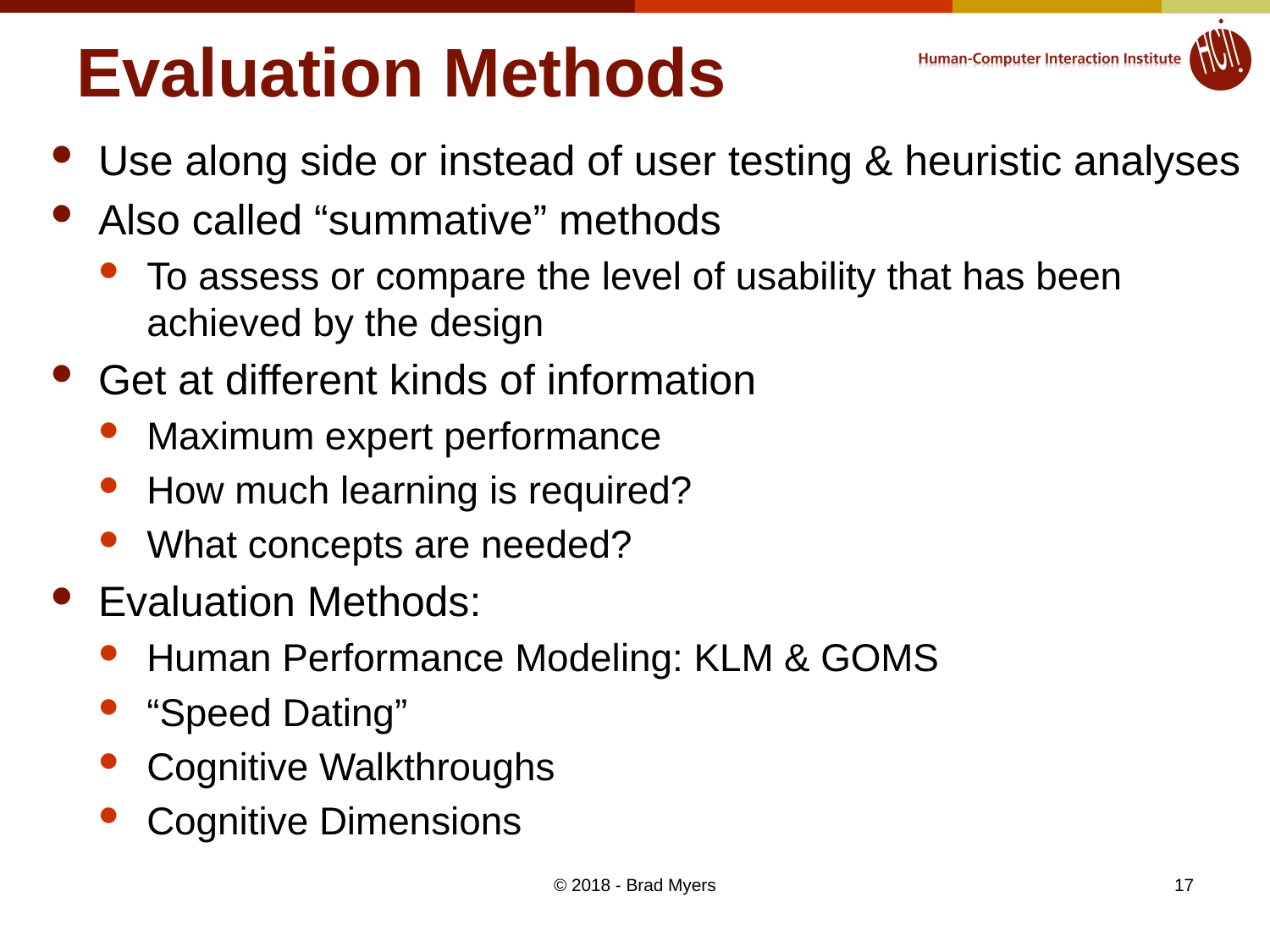

# Evaluation Methods
Use along side or instead of user testing & heuristic analyses
Also called “summative” methods
To assess or compare the level of usability that has been achieved by the design
Get at different kinds of information
Maximum expert performance
How much learning is required?
What concepts are needed?
Evaluation Methods:
Human Performance Modeling: KLM & GOMS
“Speed Dating”
Cognitive Walkthroughs
Cognitive Dimensions
© 2018 - Brad Myers
17